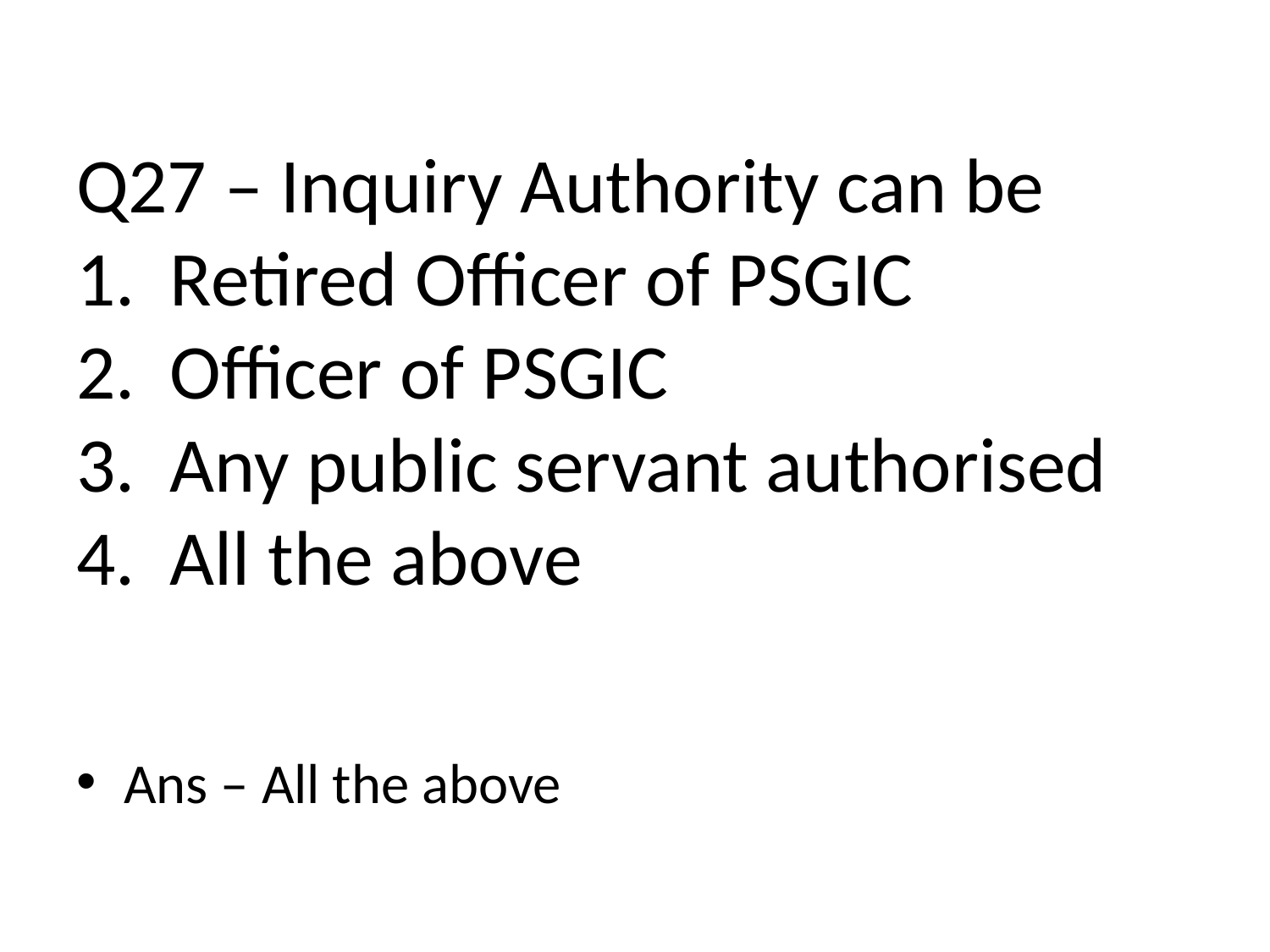

# Q27 – Inquiry Authority can be 1.  Retired Officer of PSGIC 2.  Officer of PSGIC 3.  Any public servant authorised 4.  All the above
Ans – All the above